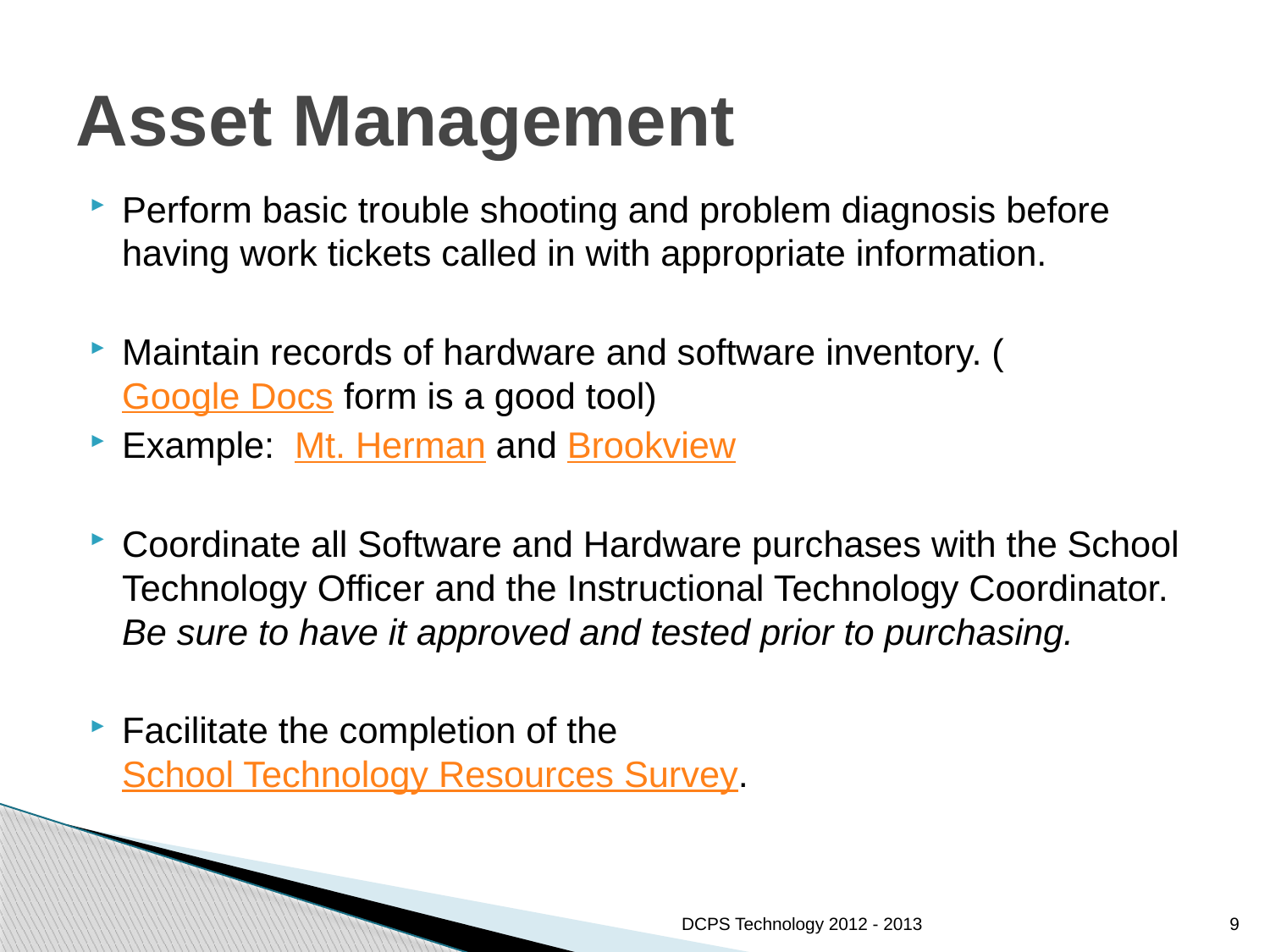

# Asset Management
Perform basic trouble shooting and problem diagnosis before having work tickets called in with appropriate information.

Maintain records of hardware and software inventory. (Google Docs form is a good tool)
Example:  Mt. Herman and Brookview

Coordinate all Software and Hardware purchases with the School Technology Officer and the Instructional Technology Coordinator.  Be sure to have it approved and tested prior to purchasing.

Facilitate the completion of the School Technology Resources Survey.

DCPS Technology 2012 - 2013
9